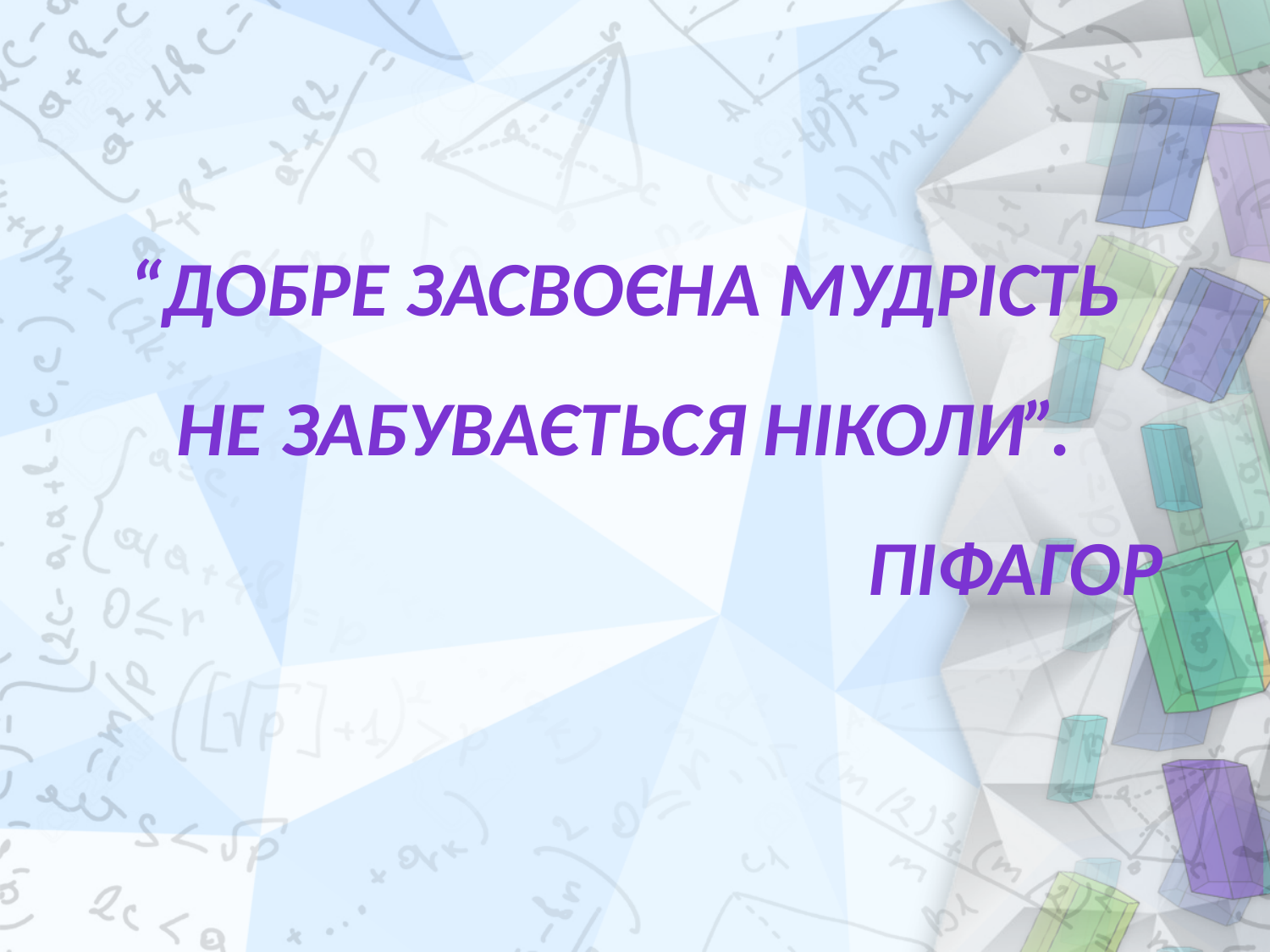

“Добре засвоєна мудрість не забувається ніколи”.
Піфагор